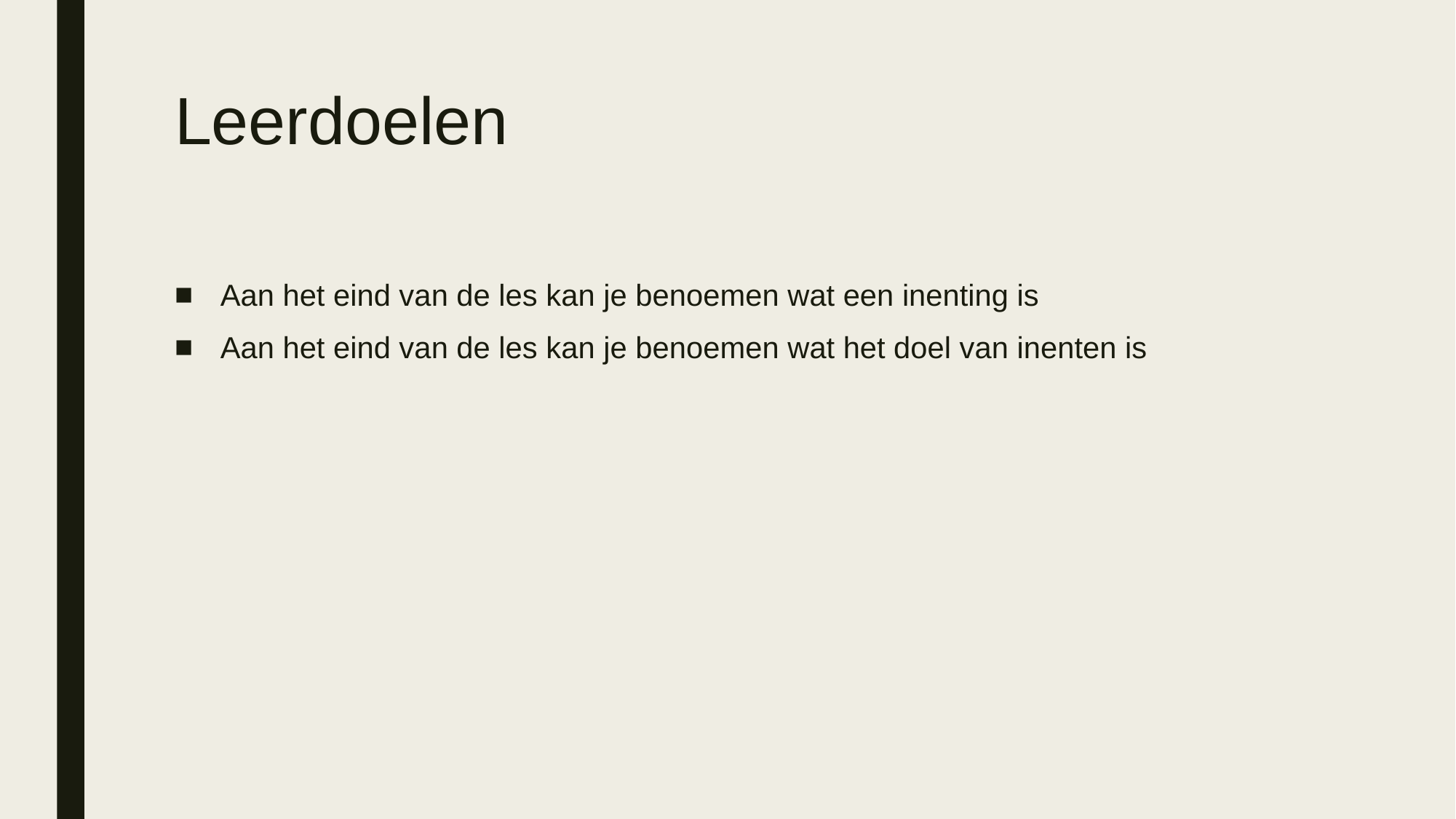

# Leerdoelen
Aan het eind van de les kan je benoemen wat een inenting is
Aan het eind van de les kan je benoemen wat het doel van inenten is